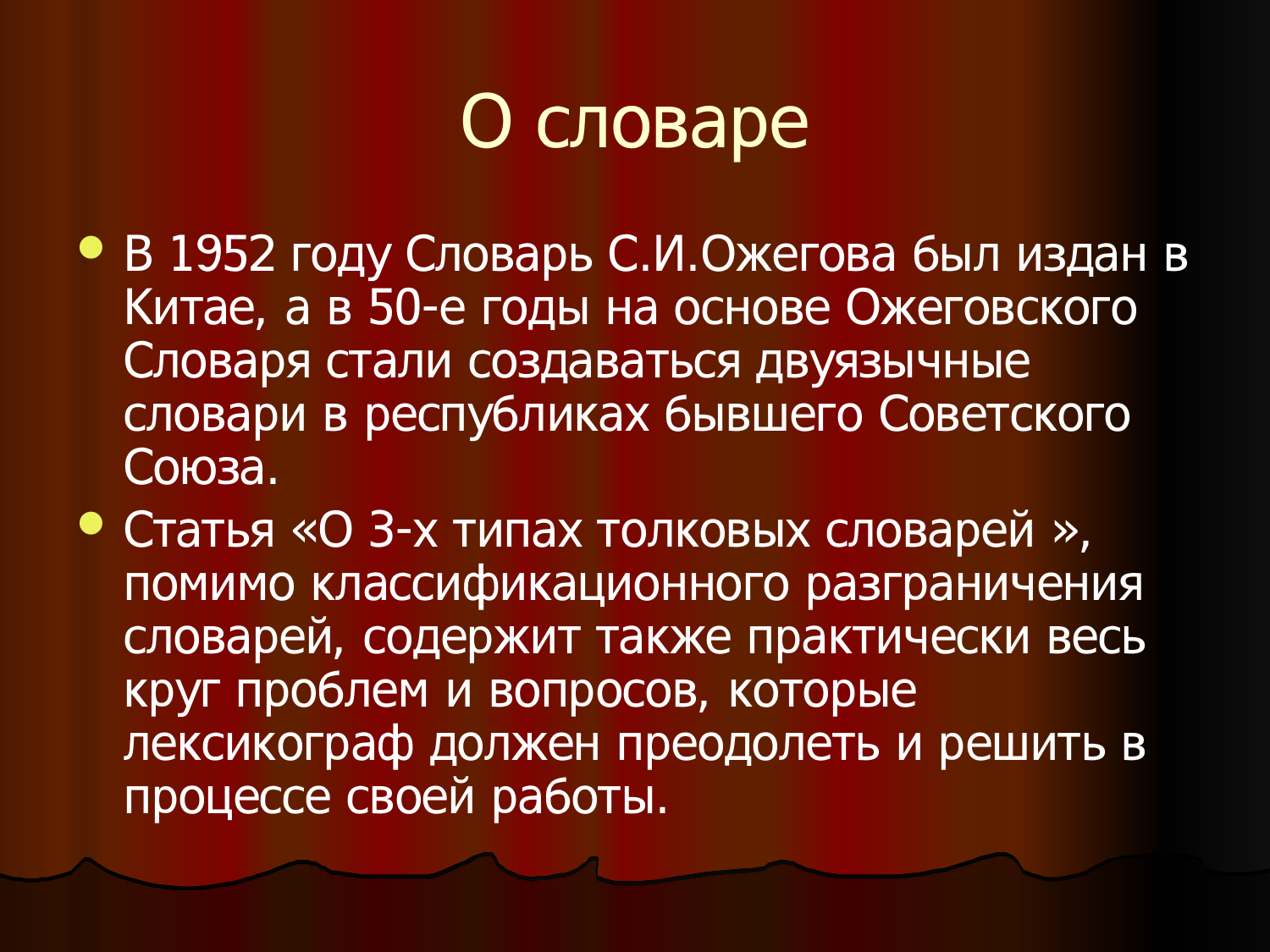

# О словаре
В 1952 году Словарь С.И.Ожегова был издан в Китае, а в 50-е годы на основе Ожеговского Словаря стали создаваться двуязычные словари в республиках бывшего Советского Союза.
Статья «О 3-х типах толковых словарей », помимо классификационного разграничения словарей, содержит также практически весь круг проблем и вопросов, которые лексикограф должен преодолеть и решить в процессе своей работы.